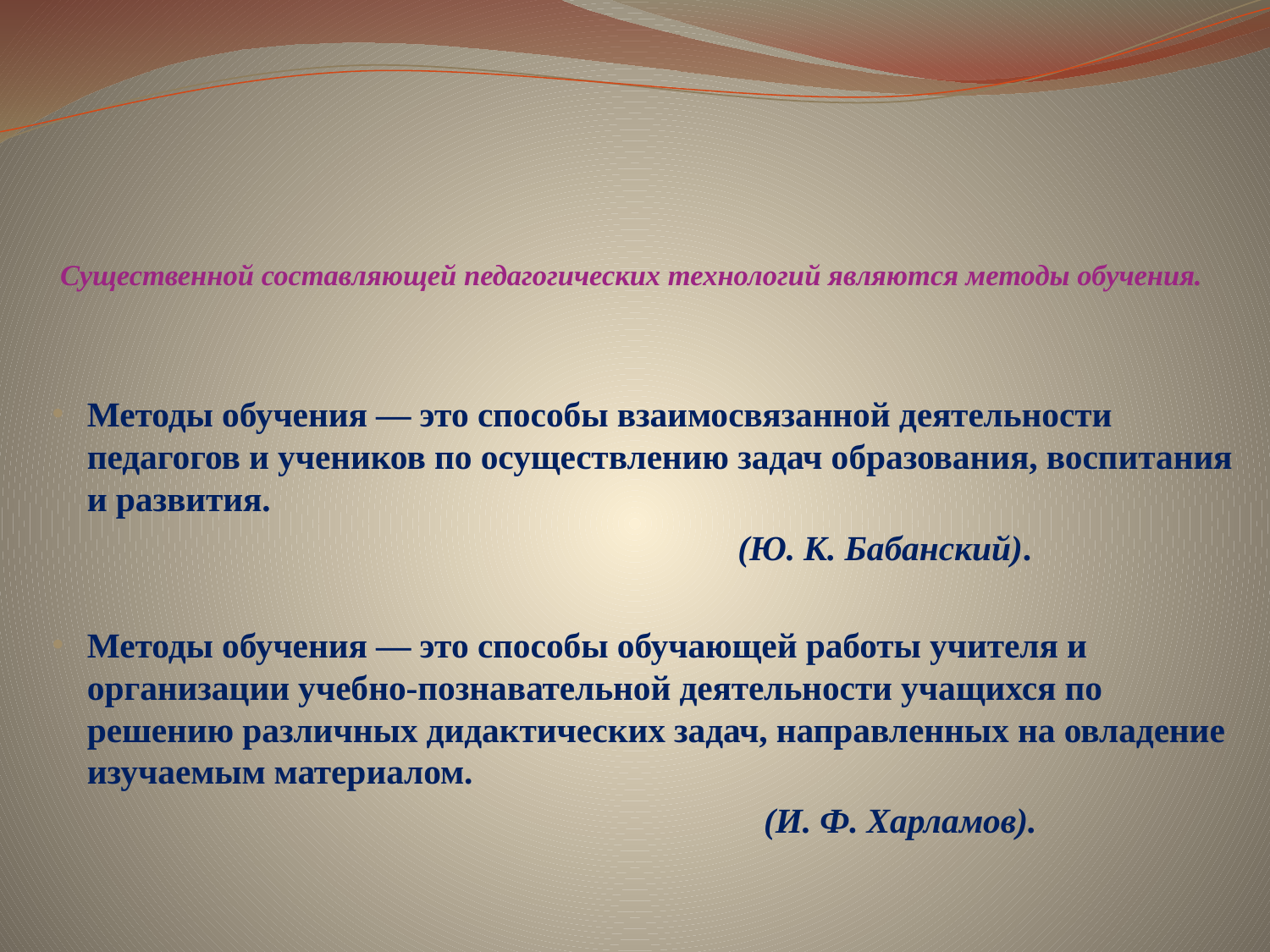

# Существенной составляющей педагогических технологий являются методы обучения.

Методы обучения — это способы взаимосвязанной деятельности педагогов и учеников по осуществлению задач образования, воспитания и развития.
                                                                               (Ю. К. Бабанский).

Методы обучения — это способы обучающей работы учителя и организации учебно-познавательной деятельности учащихся по решению различных дидактических задач, направленных на овладение изучаемым материалом.
                                                                                  (И. Ф. Харламов).